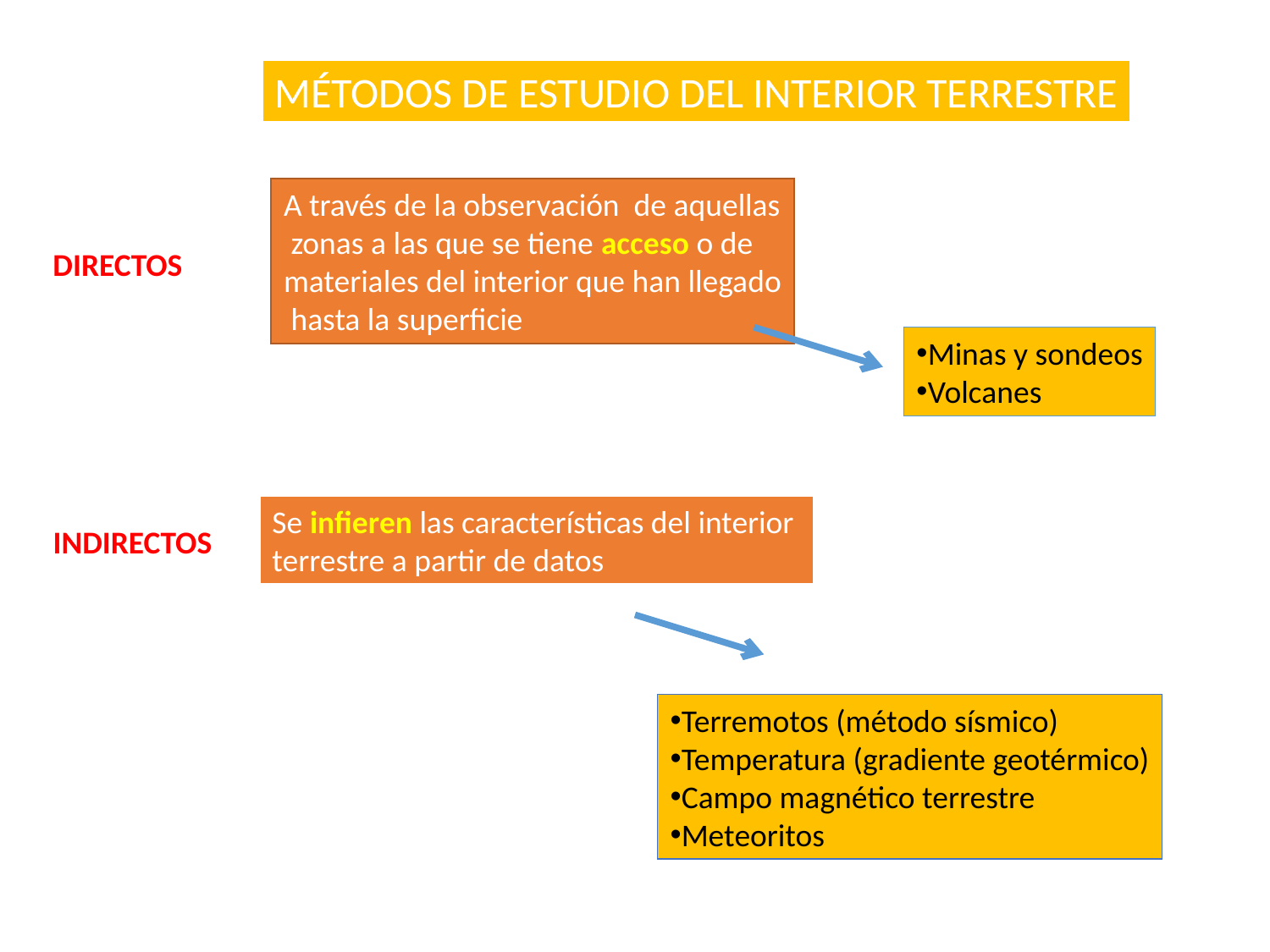

MÉTODOS DE ESTUDIO DEL INTERIOR TERRESTRE
A través de la observación  de aquellas
 zonas a las que se tiene acceso o de
materiales del interior que han llegado
 hasta la superficie
DIRECTOS
Minas y sondeos
Volcanes
Se infieren las características del interior
terrestre a partir de datos
INDIRECTOS
Terremotos (método sísmico)
Temperatura (gradiente geotérmico)
Campo magnético terrestre
Meteoritos